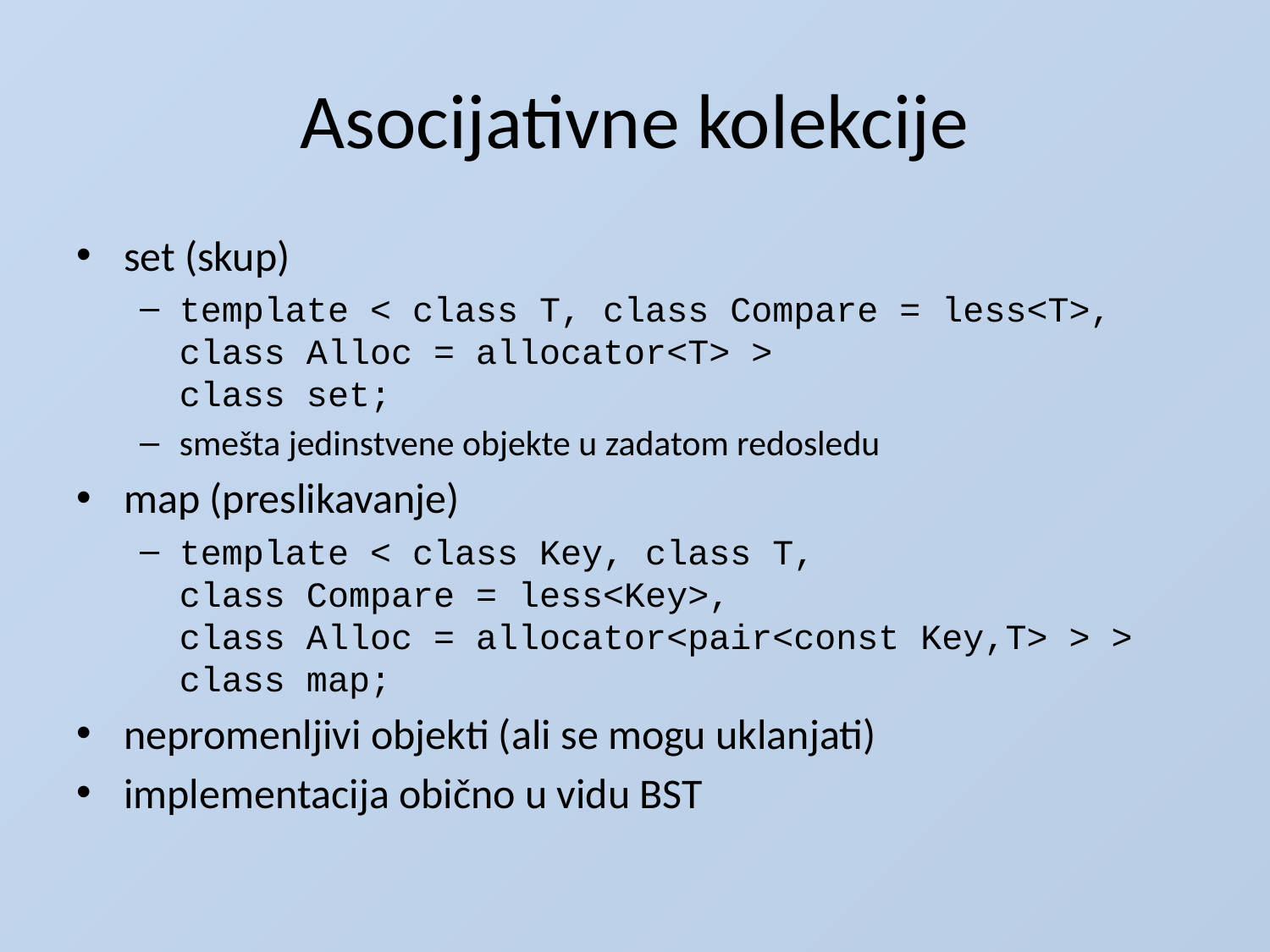

# Asocijativne kolekcije
set (skup)
template < class T, class Compare = less<T>,
class Alloc = allocator<T> >
class set;
smešta jedinstvene objekte u zadatom redosledu
map (preslikavanje)
template < class Key, class T,
class Compare = less<Key>,
class Alloc = allocator<pair<const Key,T> > > class map;
nepromenljivi objekti (ali se mogu uklanjati)
implementacija obično u vidu BST